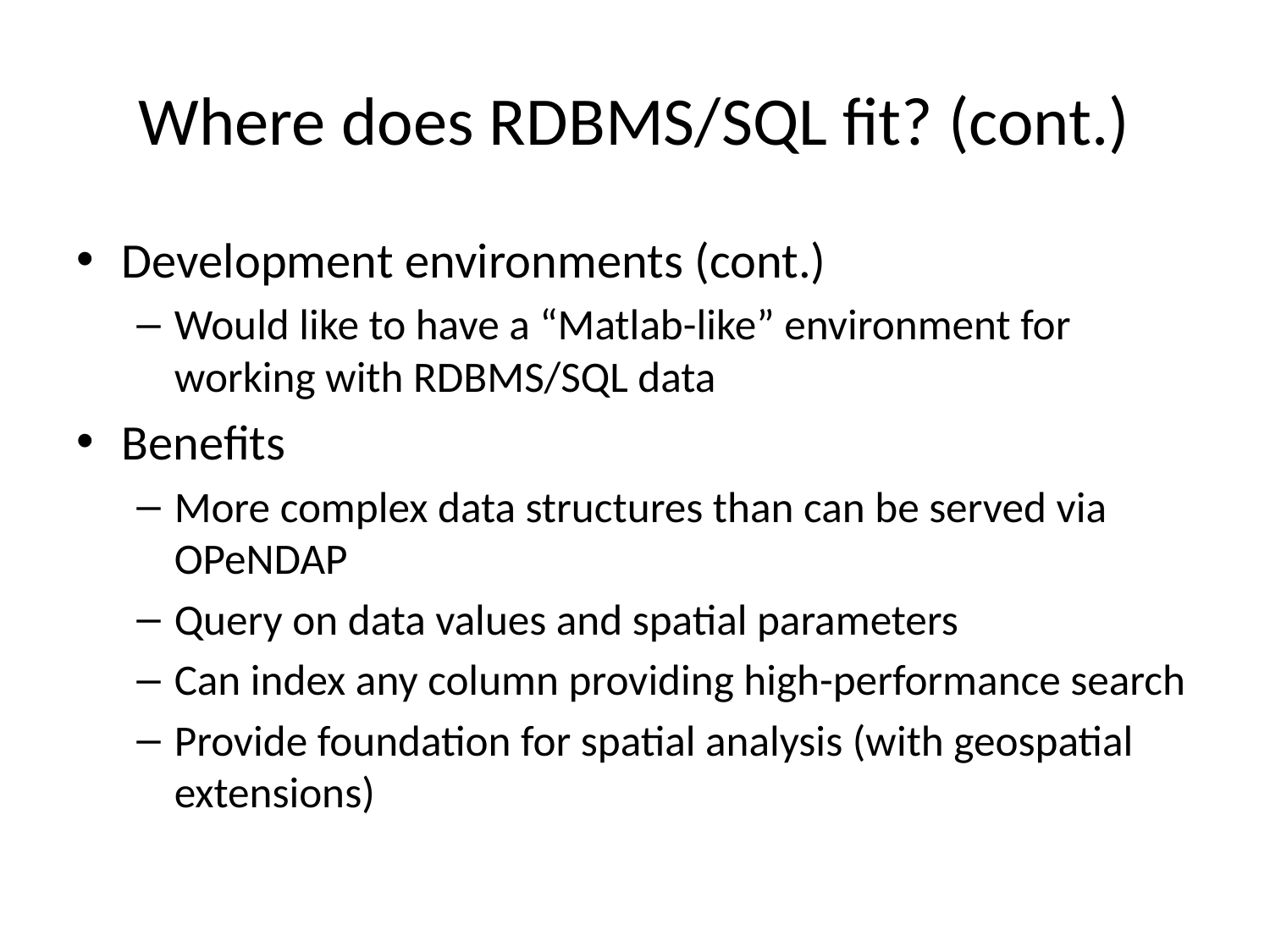

# Where does RDBMS/SQL fit? (cont.)
Development environments (cont.)
Would like to have a “Matlab-like” environment for working with RDBMS/SQL data
Benefits
More complex data structures than can be served via OPeNDAP
Query on data values and spatial parameters
Can index any column providing high-performance search
Provide foundation for spatial analysis (with geospatial extensions)